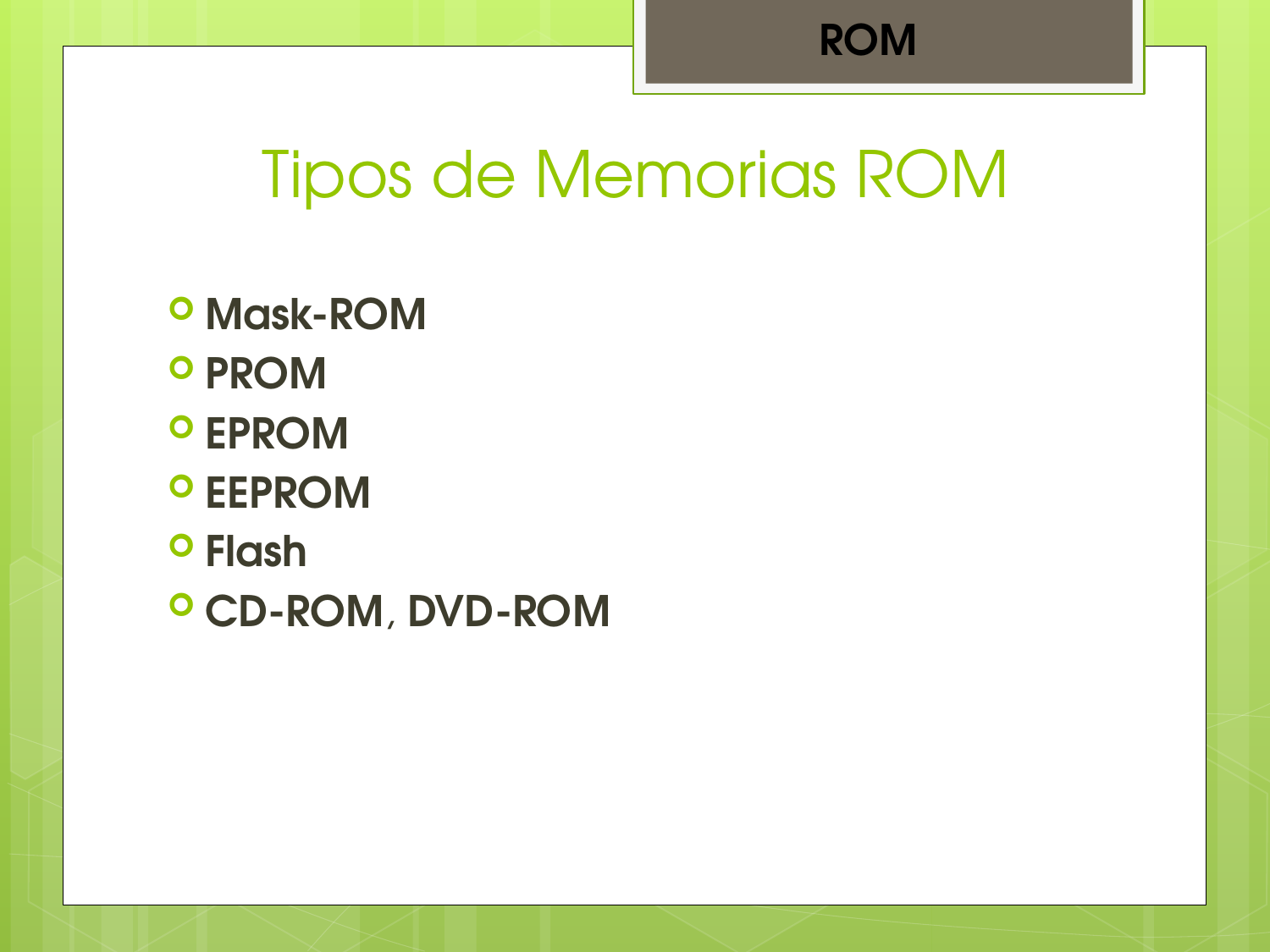

ROM
# Tipos de Memorias ROM

Mask-ROM
PROM
EPROM
EEPROM
Flash
CD-ROM, DVD-ROM